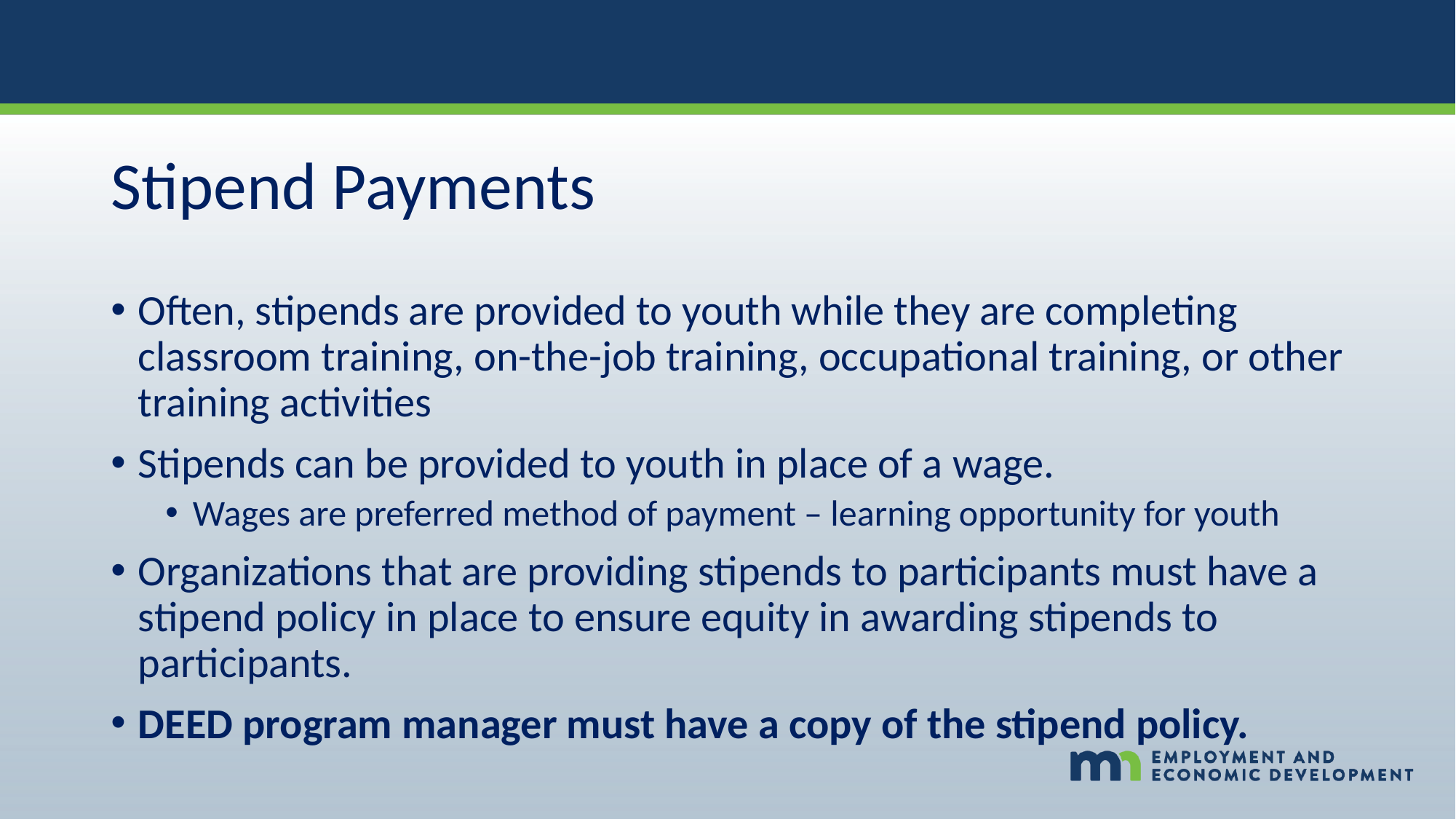

# Stipend Payments
Often, stipends are provided to youth while they are completing classroom training, on-the-job training, occupational training, or other training activities
Stipends can be provided to youth in place of a wage.
Wages are preferred method of payment – learning opportunity for youth
Organizations that are providing stipends to participants must have a stipend policy in place to ensure equity in awarding stipends to participants.
DEED program manager must have a copy of the stipend policy.